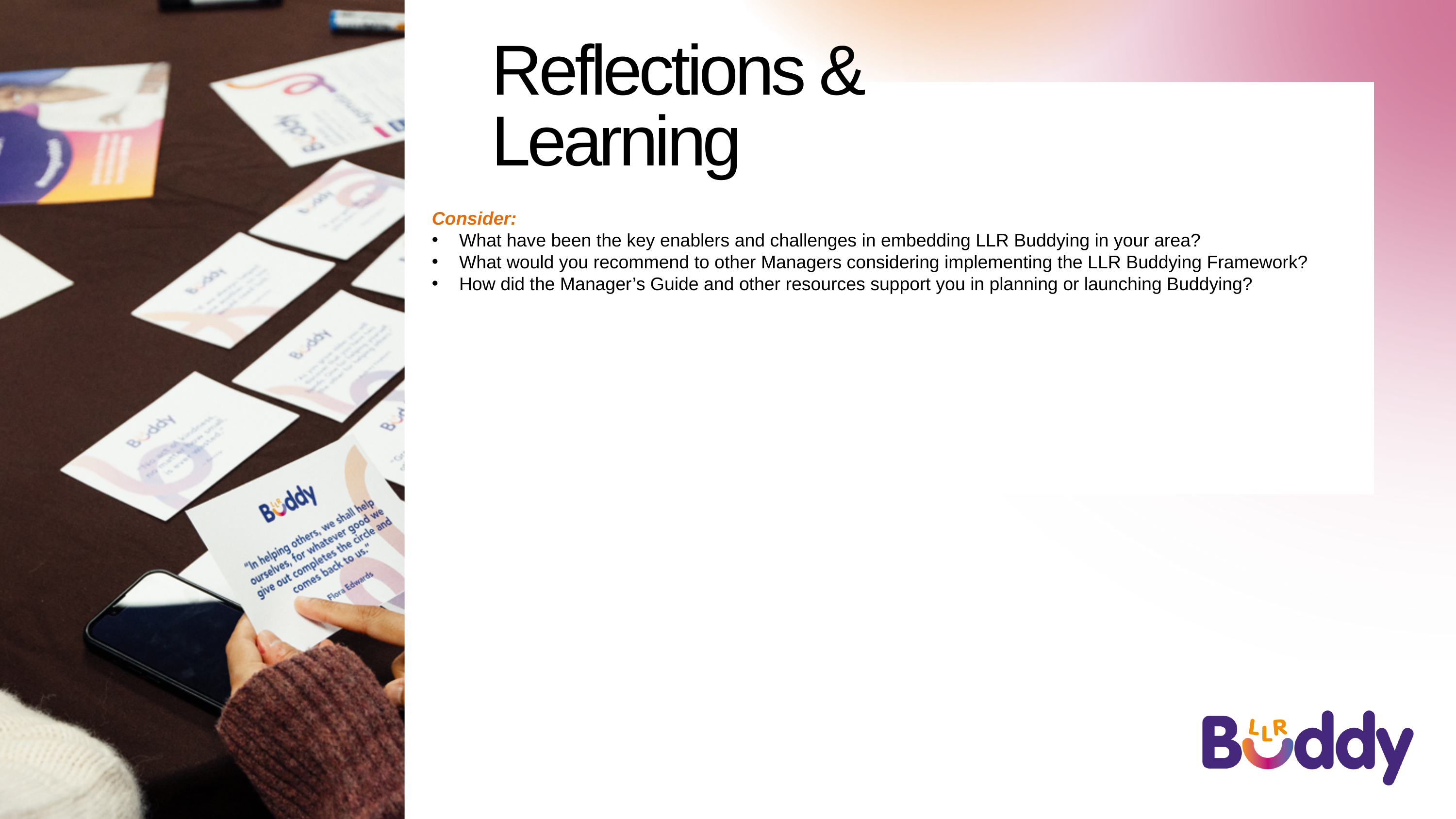

Consider:
What have been the key enablers and challenges in embedding LLR Buddying in your area?
What would you recommend to other Managers considering implementing the LLR Buddying Framework?
How did the Manager’s Guide and other resources support you in planning or launching Buddying?